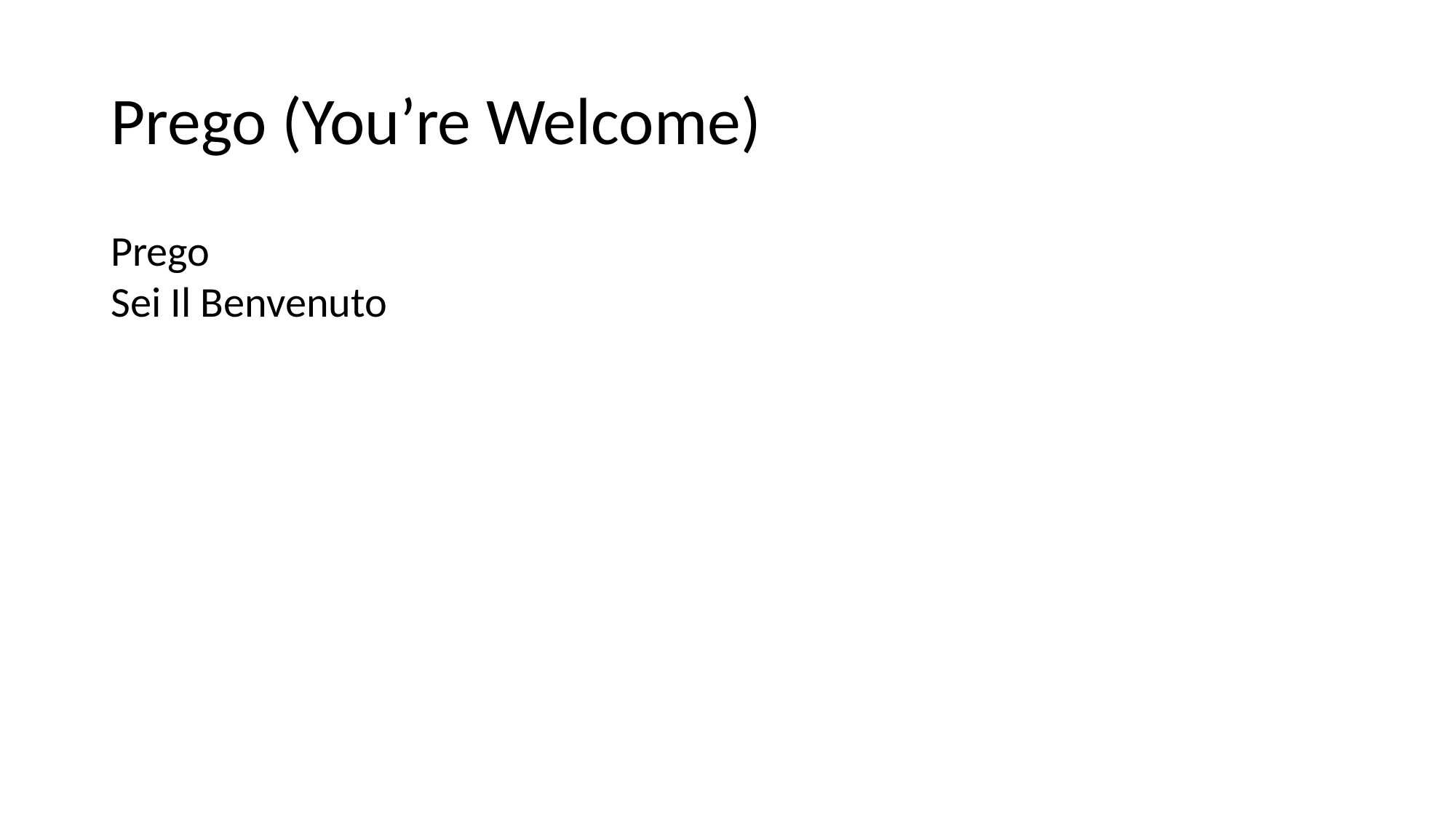

# Prego (You’re Welcome)
Prego
Sei Il Benvenuto